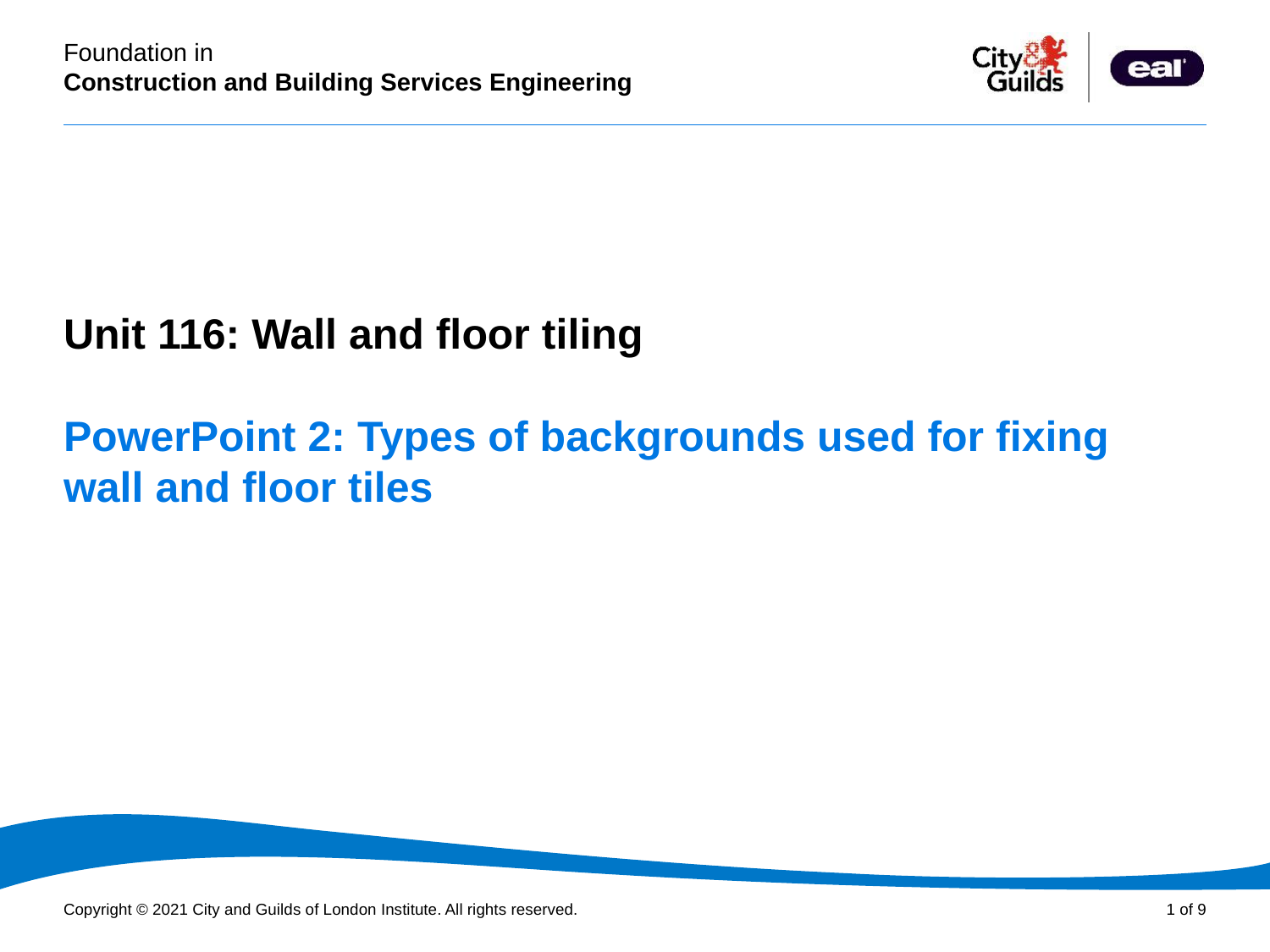

PowerPoint presentation
Unit 116: Wall and floor tiling
# PowerPoint 2: Types of backgrounds used for fixing wall and floor tiles